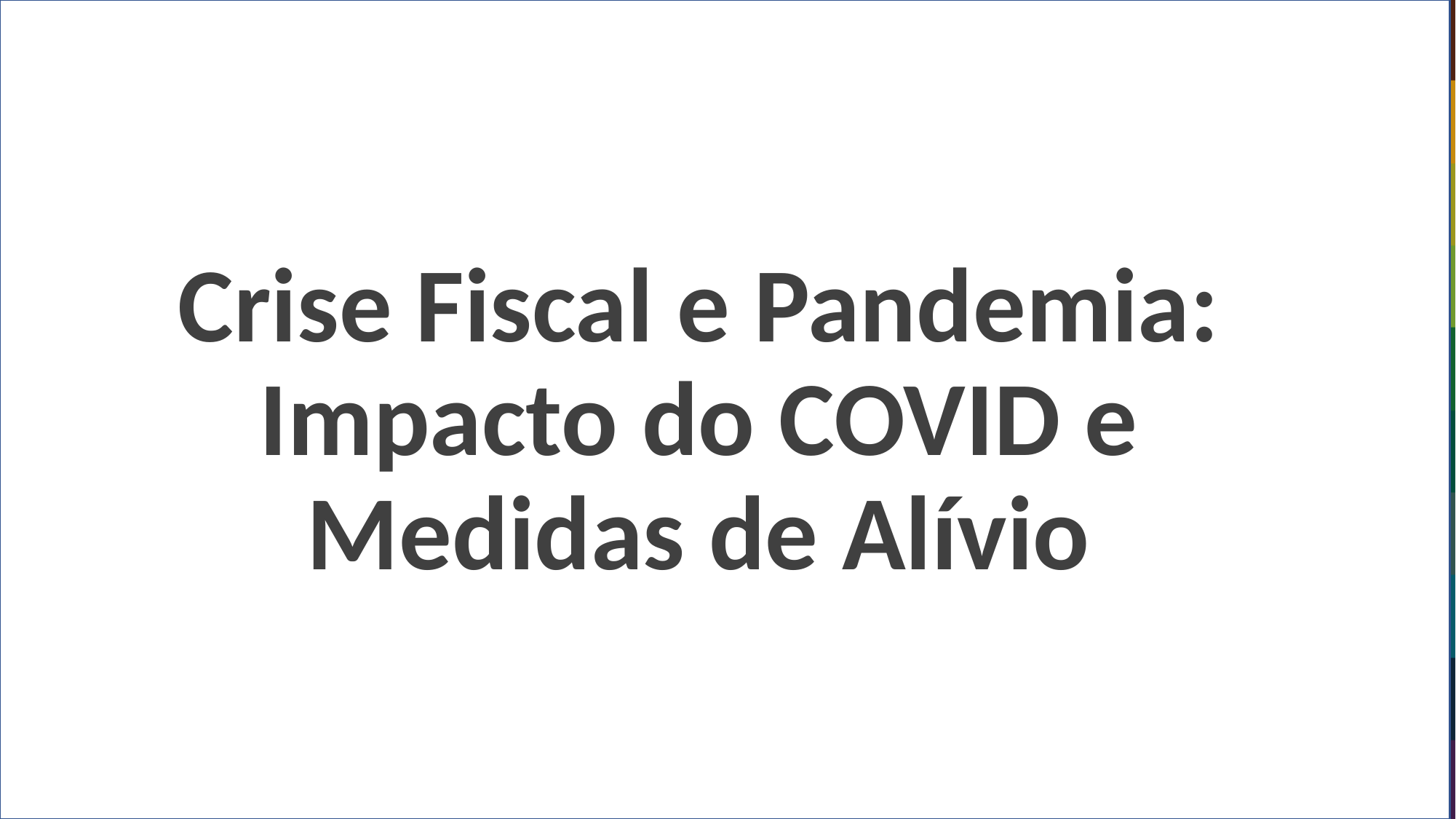

Tesouro Nacional – Panorama dos Estados
Crise Fiscal e Pandemia: Impacto do COVID e Medidas de Alívio
13